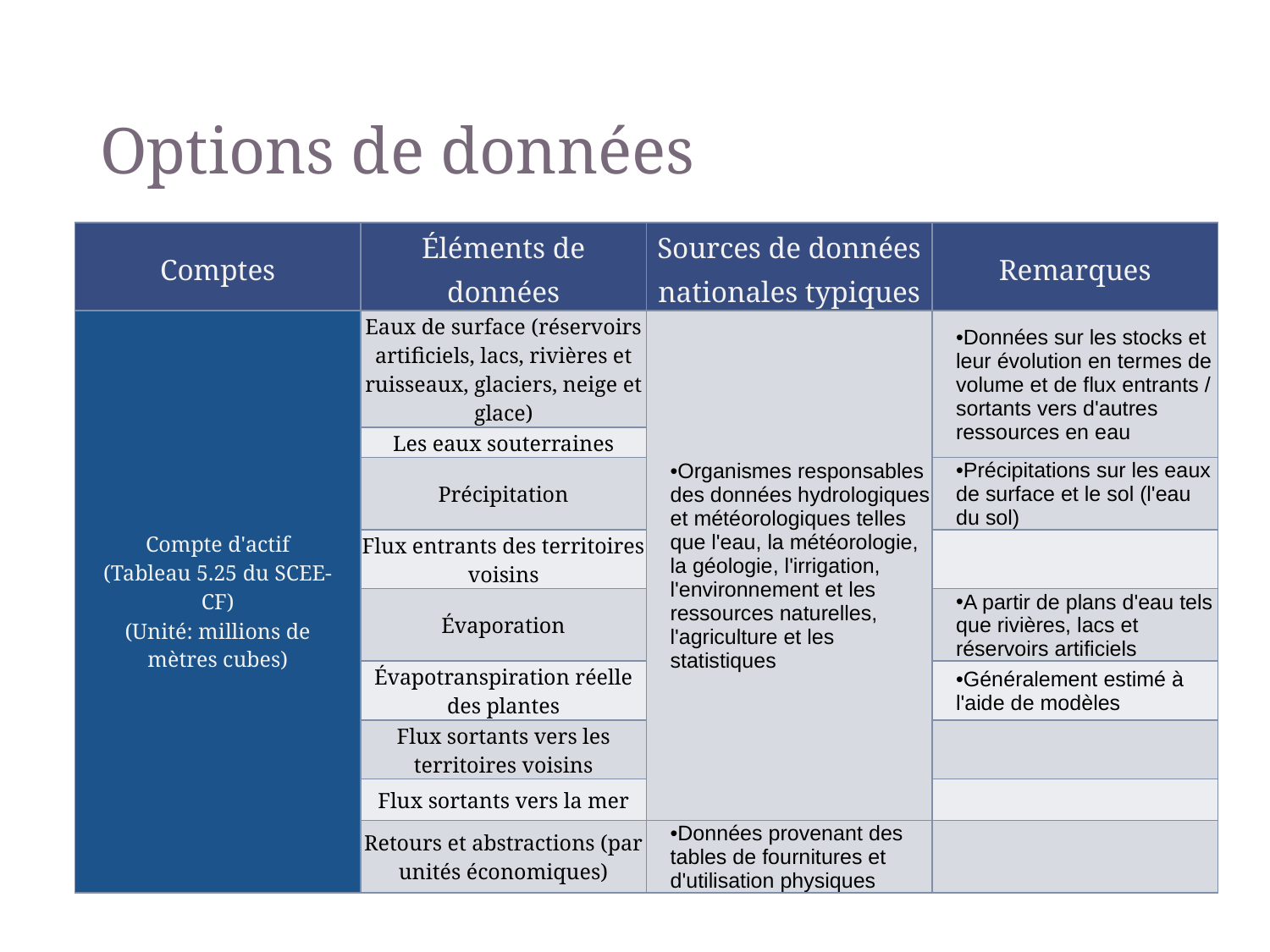

# Options de données
| Comptes | Éléments de données | Sources de données nationales typiques | Remarques |
| --- | --- | --- | --- |
| Compte d'actif (Tableau 5.25 du SCEE-CF) (Unité: millions de mètres cubes) | Eaux de surface (réservoirs artificiels, lacs, rivières et ruisseaux, glaciers, neige et glace) | Organismes responsables des données hydrologiques et météorologiques telles que l'eau, la météorologie, la géologie, l'irrigation, l'environnement et les ressources naturelles, l'agriculture et les statistiques | Données sur les stocks et leur évolution en termes de volume et de flux entrants / sortants vers d'autres ressources en eau |
|  | Les eaux souterraines |  |  |
|  | Précipitation |  | Précipitations sur les eaux de surface et le sol (l'eau du sol) |
|  | Flux entrants des territoires voisins |  |  |
|  | Évaporation |  | A partir de plans d'eau tels que rivières, lacs et réservoirs artificiels |
|  | Évapotranspiration réelle des plantes |  | Généralement estimé à l'aide de modèles |
|  | Flux sortants vers les territoires voisins |  |  |
|  | Flux sortants vers la mer |  |  |
|  | Retours et abstractions (par unités économiques) | Données provenant des tables de fournitures et d'utilisation physiques |  |
31
SEEA-CF - Water accounts